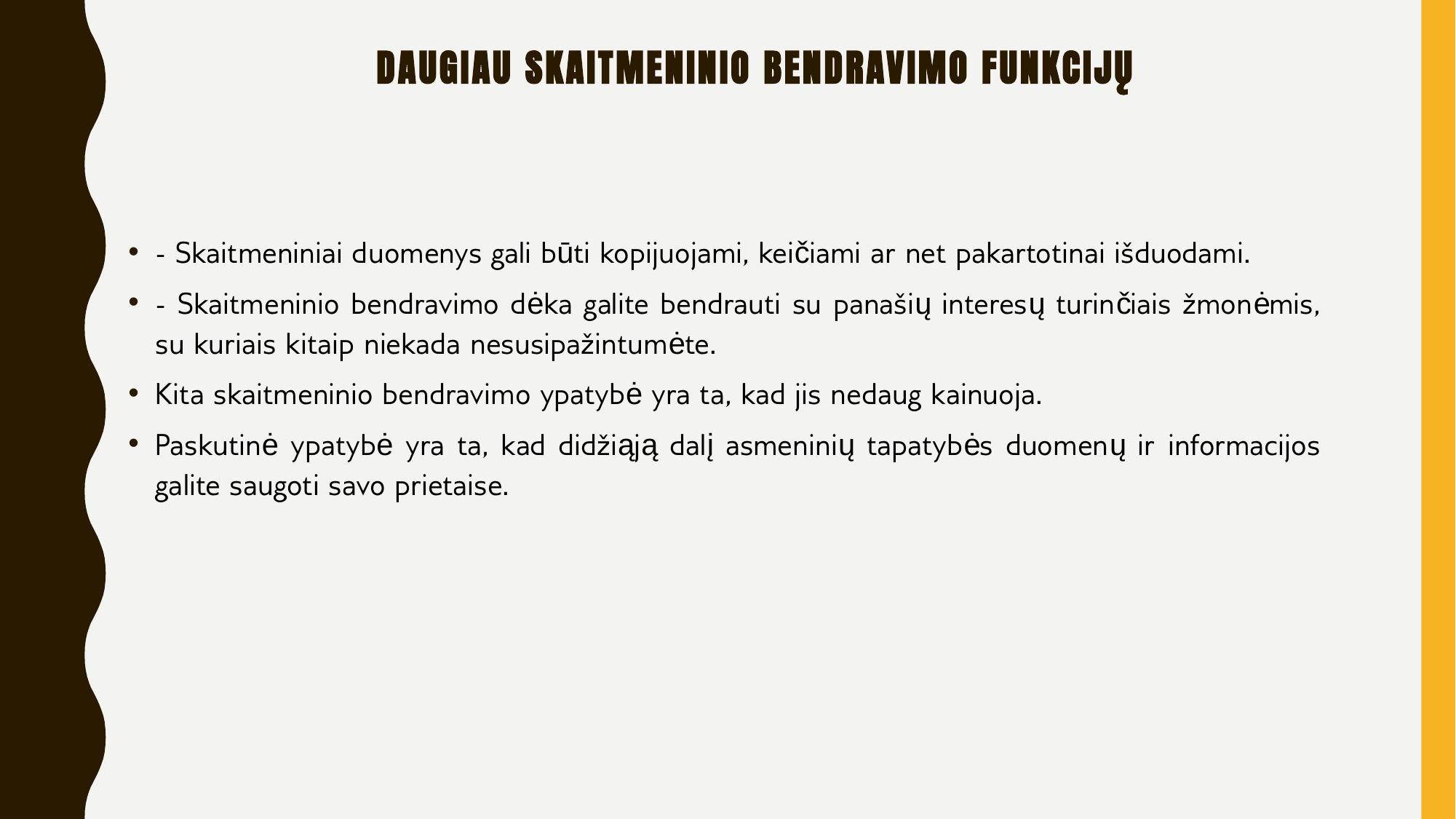

# Daugiau skaitmeninio bendravimo funkcijų
- Skaitmeniniai duomenys gali būti kopijuojami, keičiami ar net pakartotinai išduodami.
- Skaitmeninio bendravimo dėka galite bendrauti su panašių interesų turinčiais žmonėmis, su kuriais kitaip niekada nesusipažintumėte.
Kita skaitmeninio bendravimo ypatybė yra ta, kad jis nedaug kainuoja.
Paskutinė ypatybė yra ta, kad didžiąją dalį asmeninių tapatybės duomenų ir informacijos galite saugoti savo prietaise.